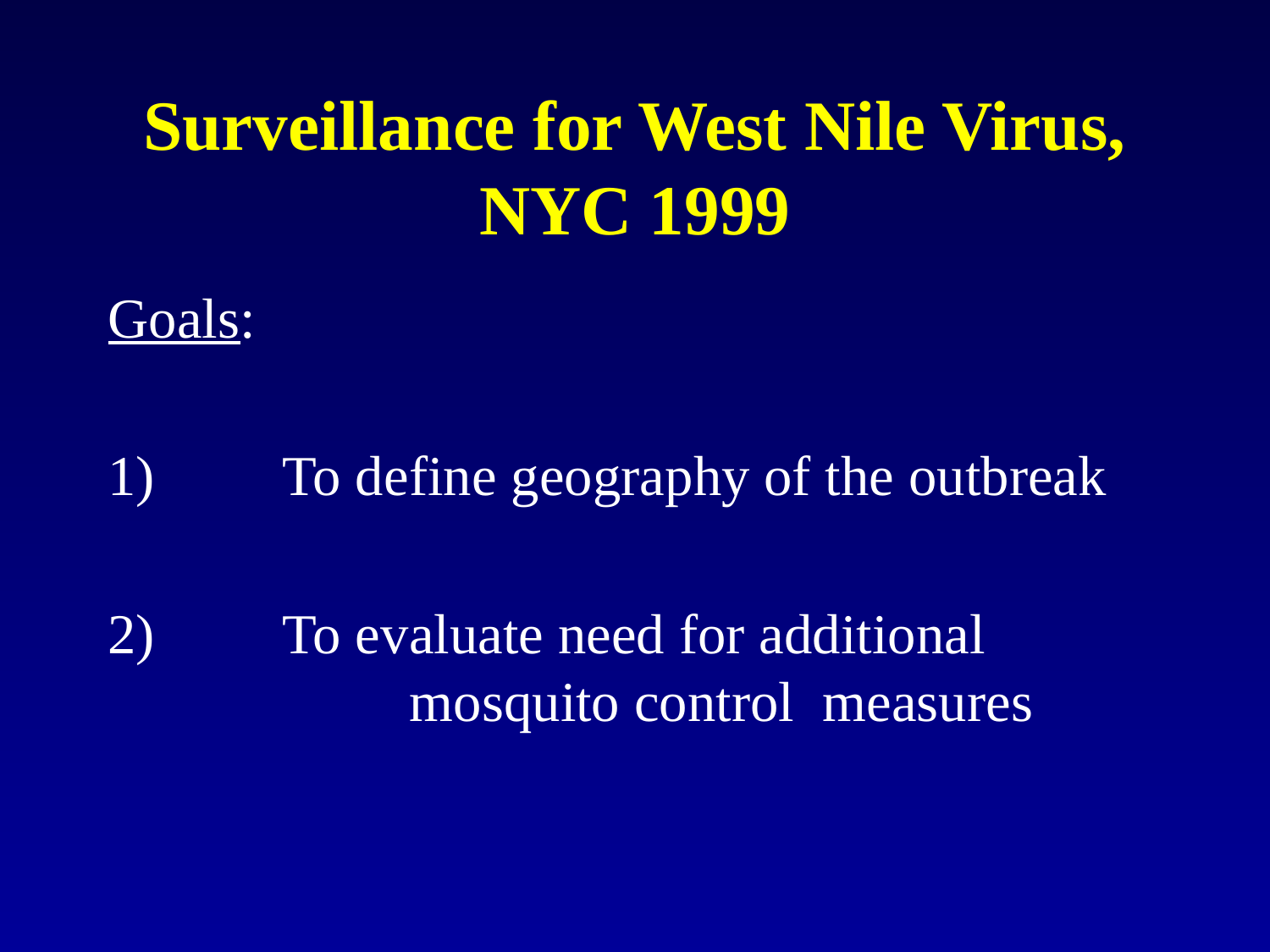

# Surveillance for West Nile Virus, NYC 1999
Goals:

1) 	To define geography of the outbreak

2)		To evaluate need for additional 			mosquito control  measures